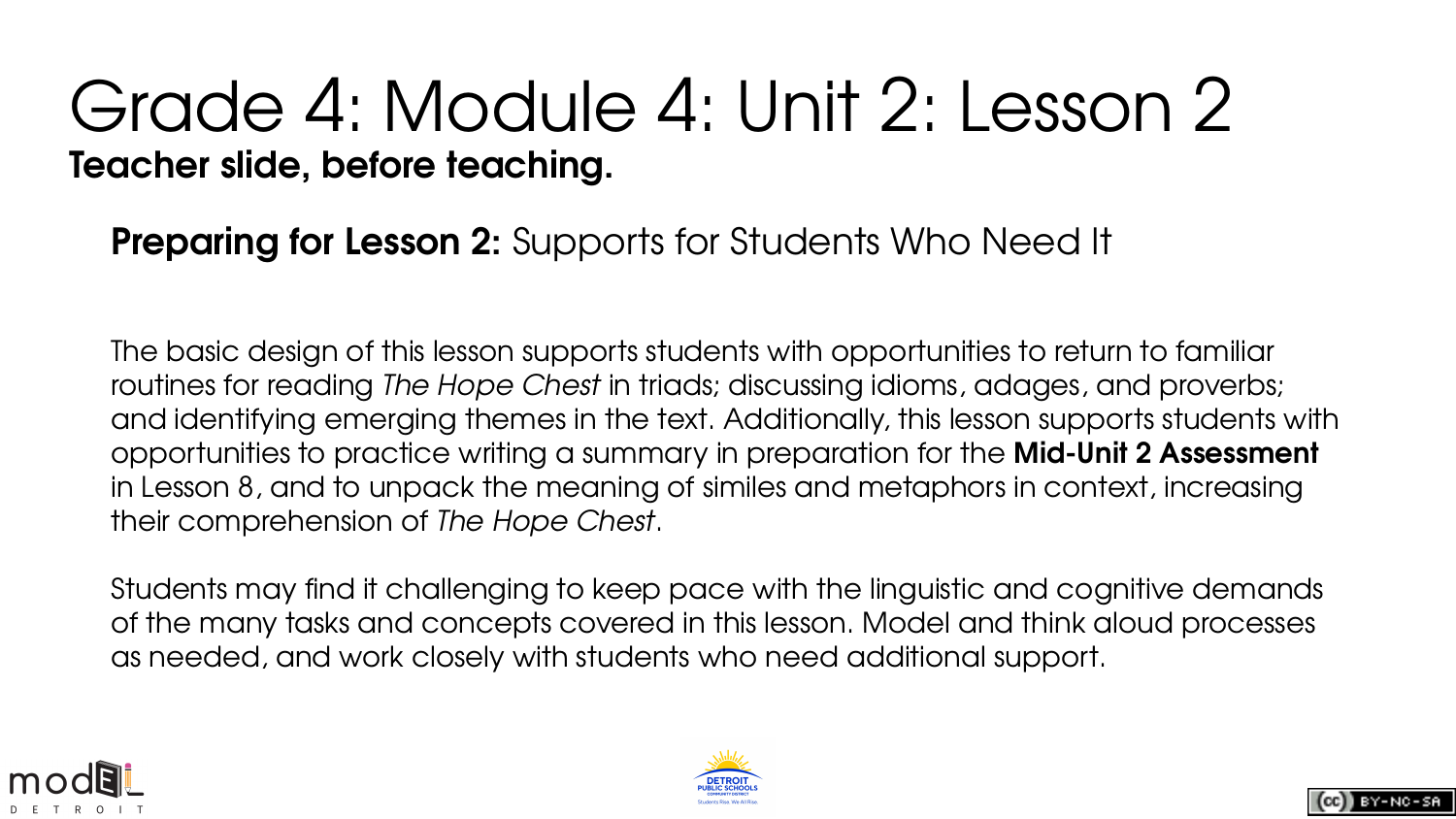

# Grade 4: Module 4: Unit 2: Lesson 2
Teacher slide, before teaching.
Preparing for Lesson 2: Supports for Students Who Need It

The basic design of this lesson supports students with opportunities to return to familiar routines for reading The Hope Chest in triads; discussing idioms, adages, and proverbs; and identifying emerging themes in the text. Additionally, this lesson supports students with opportunities to practice writing a summary in preparation for the Mid-Unit 2 Assessment in Lesson 8, and to unpack the meaning of similes and metaphors in context, increasing their comprehension of The Hope Chest.
Students may find it challenging to keep pace with the linguistic and cognitive demands of the many tasks and concepts covered in this lesson. Model and think aloud processes as needed, and work closely with students who need additional support.